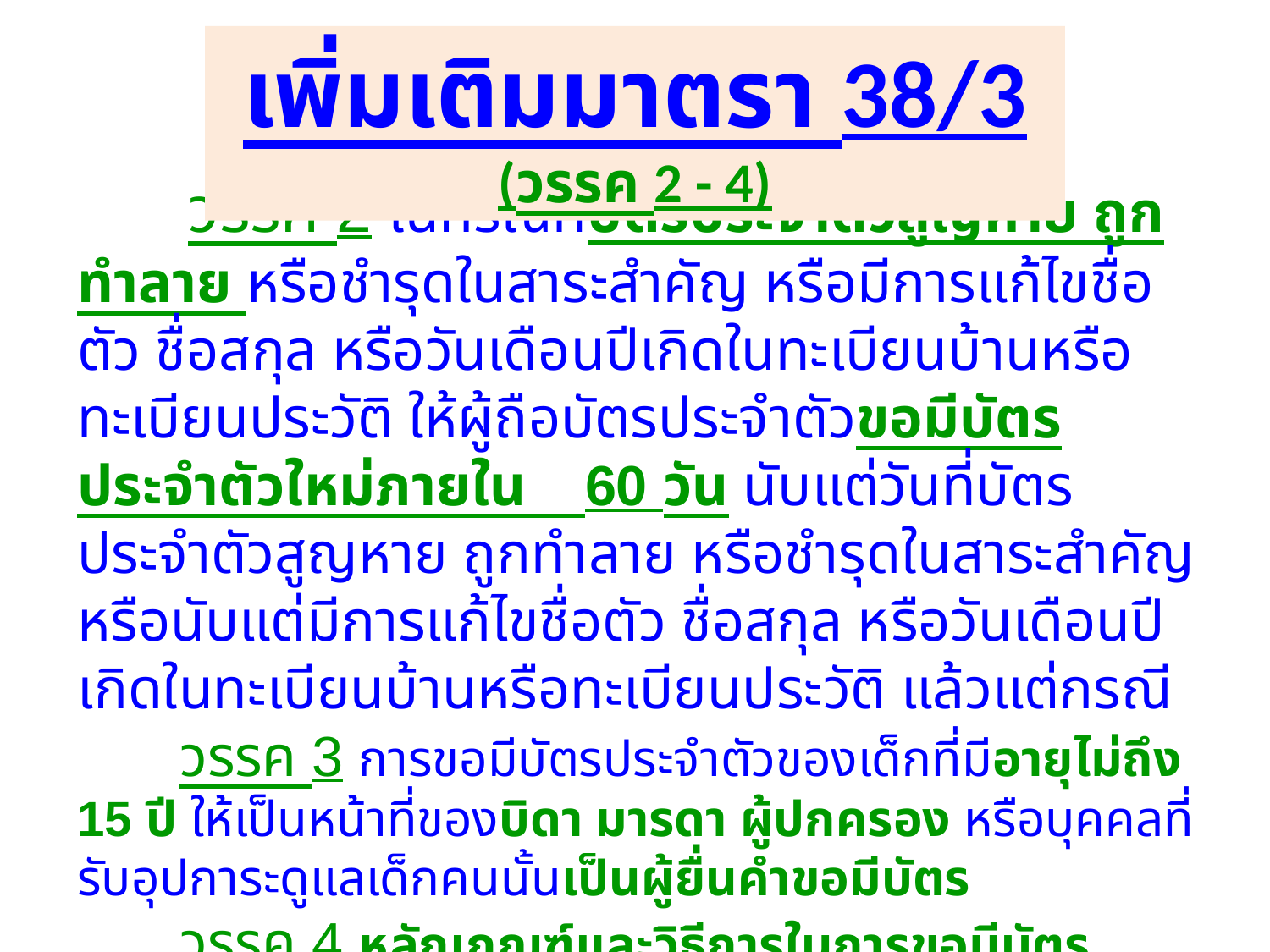

เพิ่มเติมมาตรา 38/3 (วรรค 2 - 4)
      วรรค 2 ในกรณีที่บัตรประจำตัวสูญหาย ถูกทำลาย หรือชำรุดในสาระสำคัญ หรือมีการแก้ไขชื่อตัว ชื่อสกุล หรือวันเดือนปีเกิดในทะเบียนบ้านหรือทะเบียนประวัติ ให้ผู้ถือบัตรประจำตัวขอมีบัตรประจำตัวใหม่ภายใน    60 วัน นับแต่วันที่บัตรประจำตัวสูญหาย ถูกทำลาย หรือชำรุดในสาระสำคัญหรือนับแต่มีการแก้ไขชื่อตัว ชื่อสกุล หรือวันเดือนปีเกิดในทะเบียนบ้านหรือทะเบียนประวัติ แล้วแต่กรณี
       วรรค 3 การขอมีบัตรประจำตัวของเด็กที่มีอายุไม่ถึง 15 ปี ให้เป็นหน้าที่ของบิดา มารดา ผู้ปกครอง หรือบุคคลที่รับอุปการะดูแลเด็กคนนั้นเป็นผู้ยื่นคำขอมีบัตร
       วรรค 4 หลักเกณฑ์และวิธีการในการขอมีบัตรประจำตัว แบบและลักษณะของบัตรประจำตัวและรายการในบัตรประจำตัว ให้เป็นไปตามระเบียบที่ผู้อำนวยการทะเบียนกลางกำหนด”